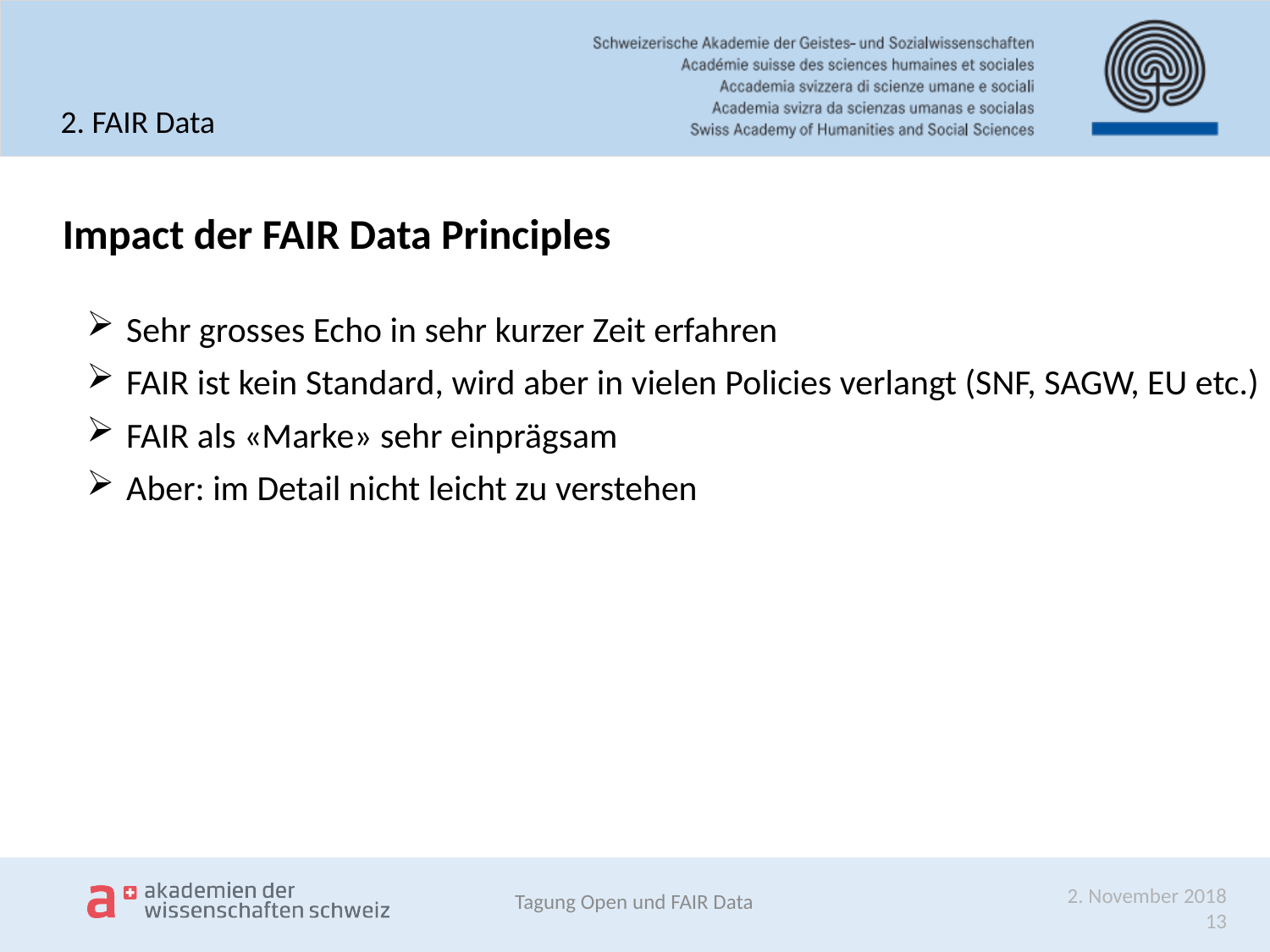

2. FAIR Data
Impact der FAIR Data Principles
Sehr grosses Echo in sehr kurzer Zeit erfahren
FAIR ist kein Standard, wird aber in vielen Policies verlangt (SNF, SAGW, EU etc.)
FAIR als «Marke» sehr einprägsam
Aber: im Detail nicht leicht zu verstehen

 Tagung Open und FAIR Data
	2. November 2018
	13